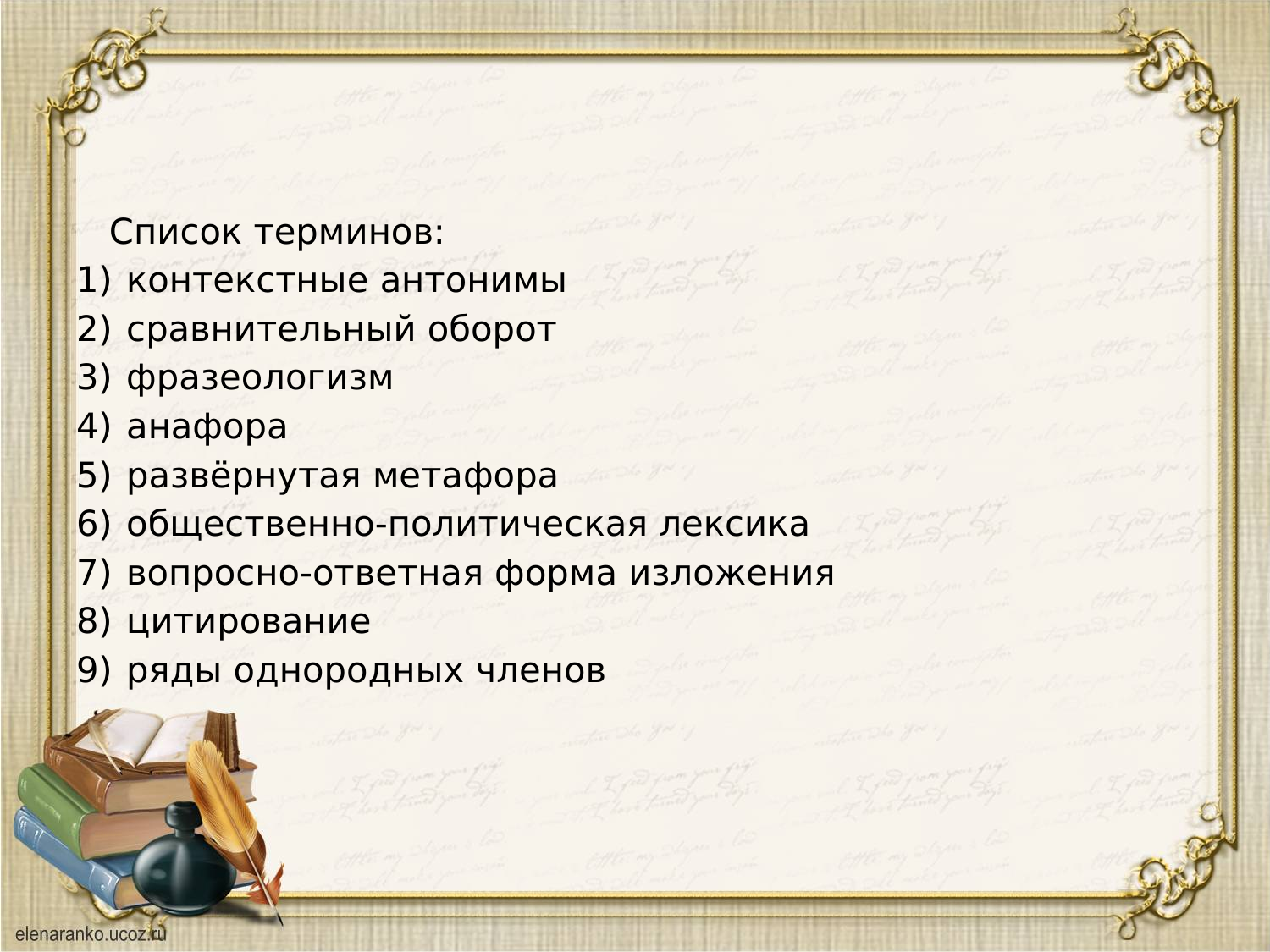

# Список терминов: 1)  контекстные антонимы 2)  сравнительный оборот 3)  фразеологизм 4)  анафора 5)  развёрнутая метафора 6)  общественно-политическая лексика 7)  вопросно-ответная форма изложения 8)  цитирование 9)  ряды однородных членов